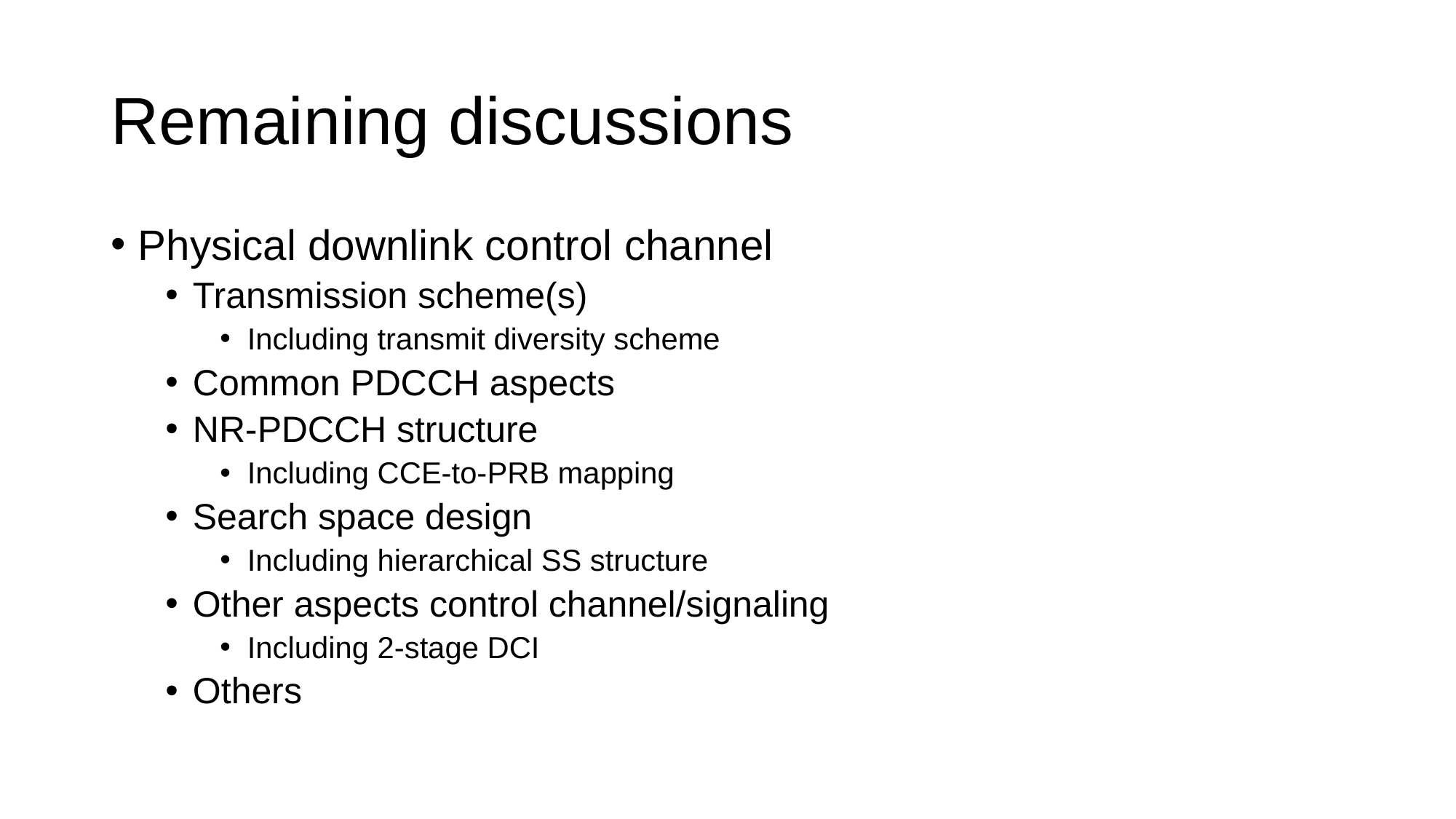

# Remaining discussions
Physical downlink control channel
Transmission scheme(s)
Including transmit diversity scheme
Common PDCCH aspects
NR-PDCCH structure
Including CCE-to-PRB mapping
Search space design
Including hierarchical SS structure
Other aspects control channel/signaling
Including 2-stage DCI
Others